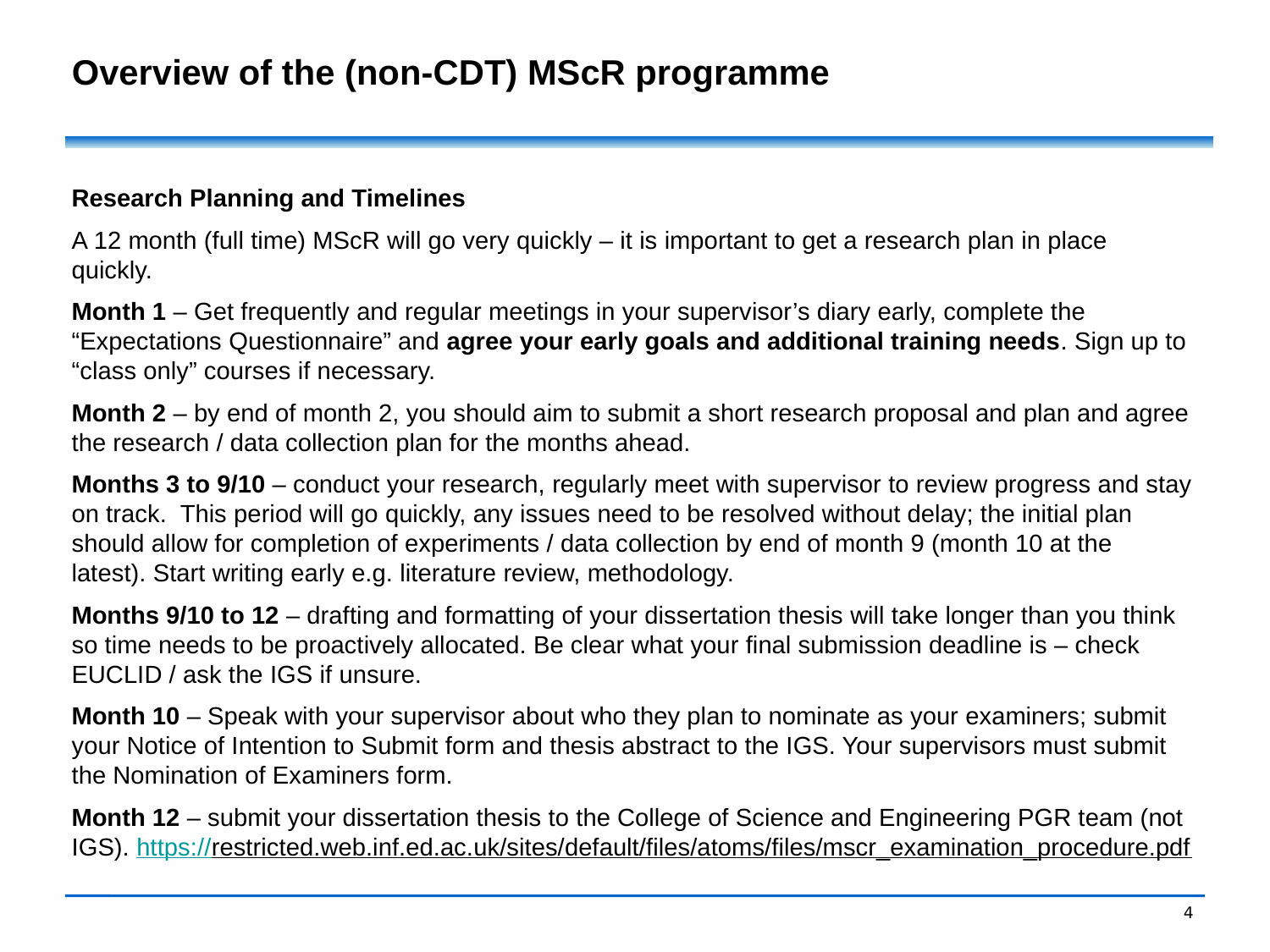

# Overview of the (non-CDT) MScR programme
Research Planning and Timelines
A 12 month (full time) MScR will go very quickly – it is important to get a research plan in place quickly.
Month 1 – Get frequently and regular meetings in your supervisor’s diary early, complete the “Expectations Questionnaire” and agree your early goals and additional training needs. Sign up to “class only” courses if necessary.
Month 2 – by end of month 2, you should aim to submit a short research proposal and plan and agree the research / data collection plan for the months ahead.
Months 3 to 9/10 – conduct your research, regularly meet with supervisor to review progress and stay on track.  This period will go quickly, any issues need to be resolved without delay; the initial plan should allow for completion of experiments / data collection by end of month 9 (month 10 at the latest). Start writing early e.g. literature review, methodology.
Months 9/10 to 12 – drafting and formatting of your dissertation thesis will take longer than you think so time needs to be proactively allocated. Be clear what your final submission deadline is – check EUCLID / ask the IGS if unsure.
Month 10 – Speak with your supervisor about who they plan to nominate as your examiners; submit your Notice of Intention to Submit form and thesis abstract to the IGS. Your supervisors must submit the Nomination of Examiners form.
Month 12 – submit your dissertation thesis to the College of Science and Engineering PGR team (not IGS). https://restricted.web.inf.ed.ac.uk/sites/default/files/atoms/files/mscr_examination_procedure.pdf
4